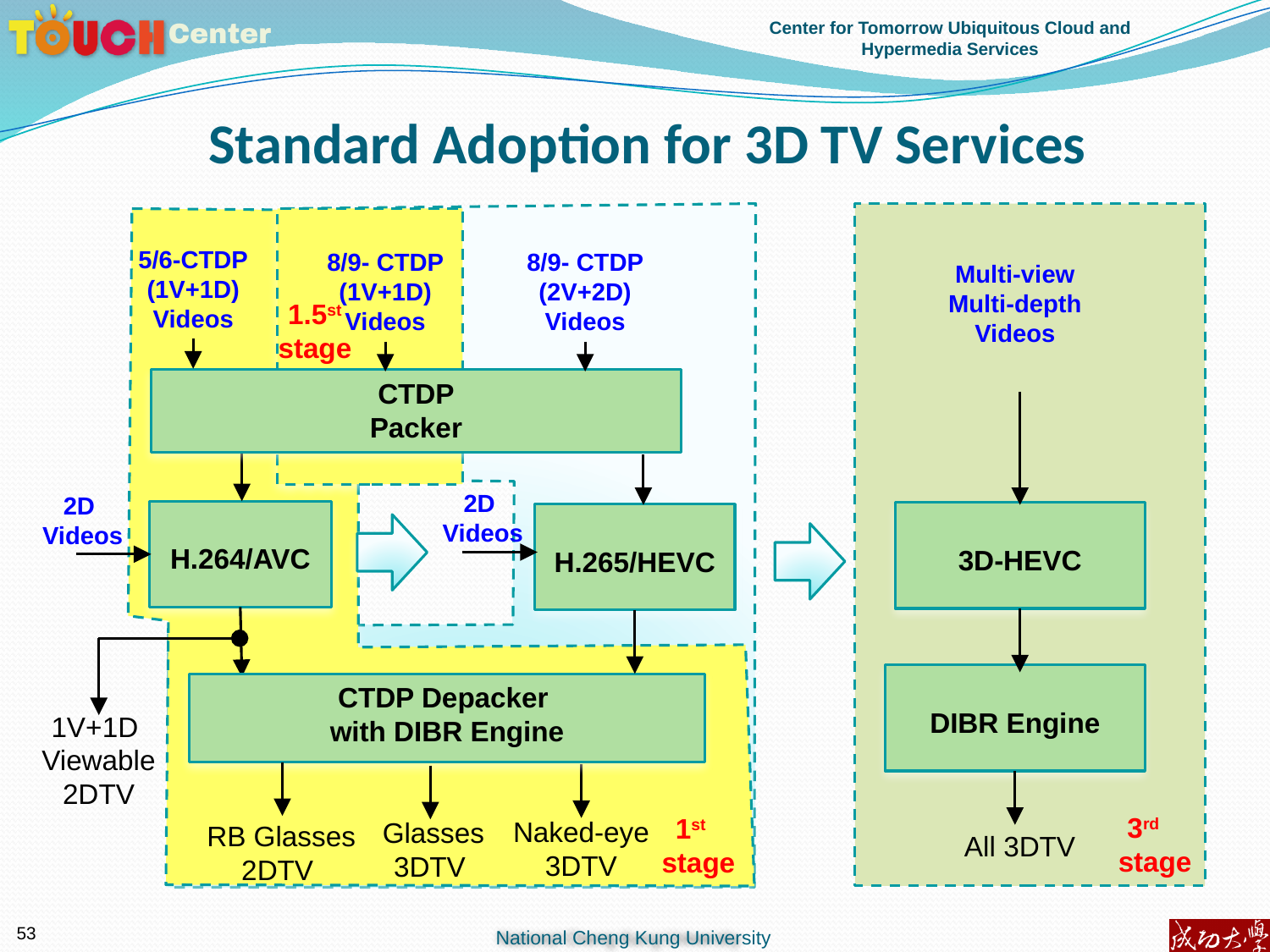

Standard Adoption for 3D TV Services

5/6-CTDP
 (1V+1D)
Videos
8/9- CTDP
 (2V+2D)
Videos
8/9- CTDP
 (1V+1D)
Videos
Multi-view
Multi-depth
Videos
1.5st
stage
CTDP
Packer
2D
Videos
2D
Videos

H.264/AVC

3D-HEVC

H.265/HEVC

DIBR Engine
CTDP Depacker
with DIBR Engine
1V+1D
Viewable
2DTV
3rd
stage
2nd
stage
1st
stage
Naked-eye
3DTV
 Glasses
3DTV
 RB Glasses
2DTV
All 3DTV